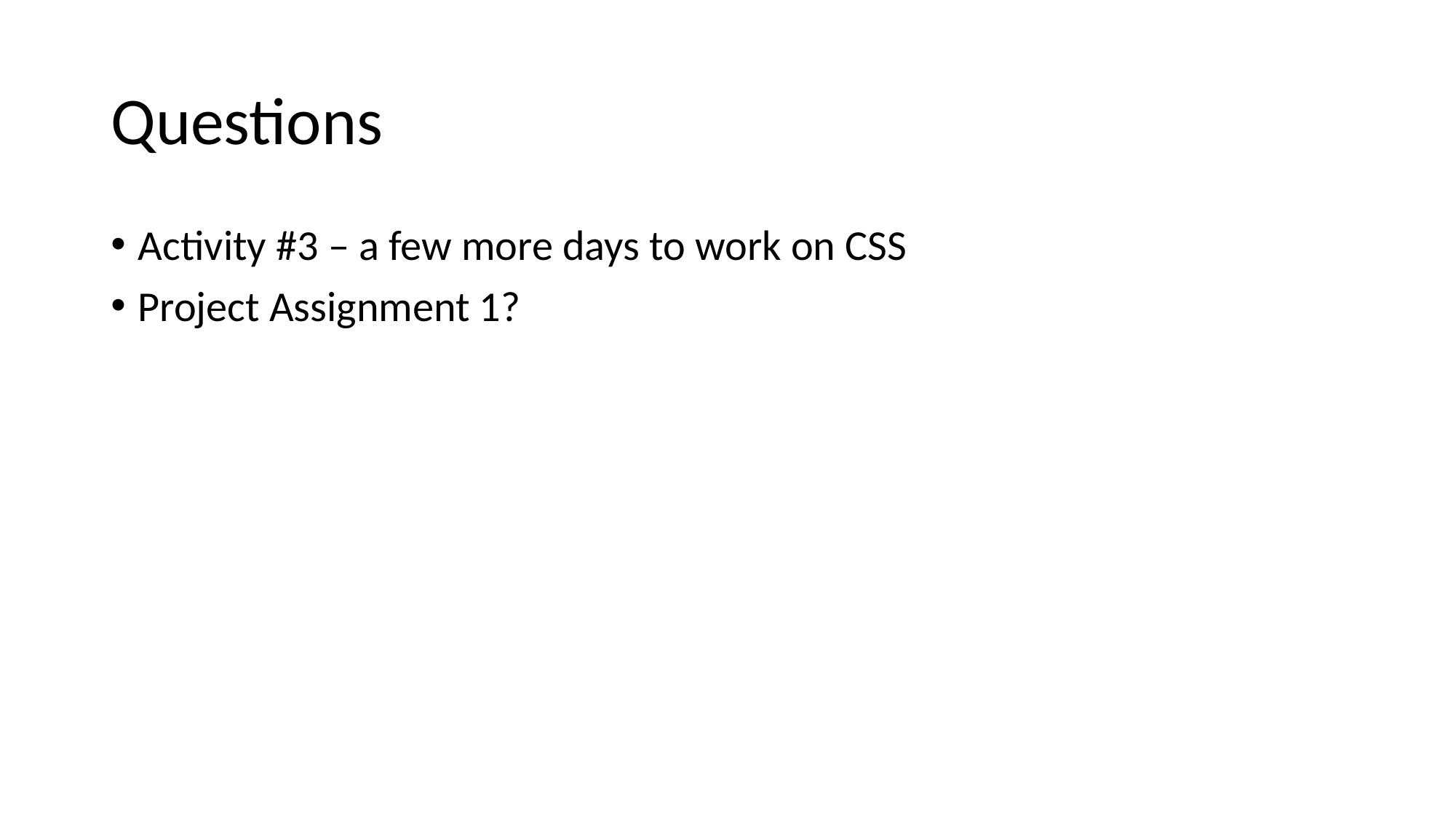

# Questions
Activity #3 – a few more days to work on CSS
Project Assignment 1?